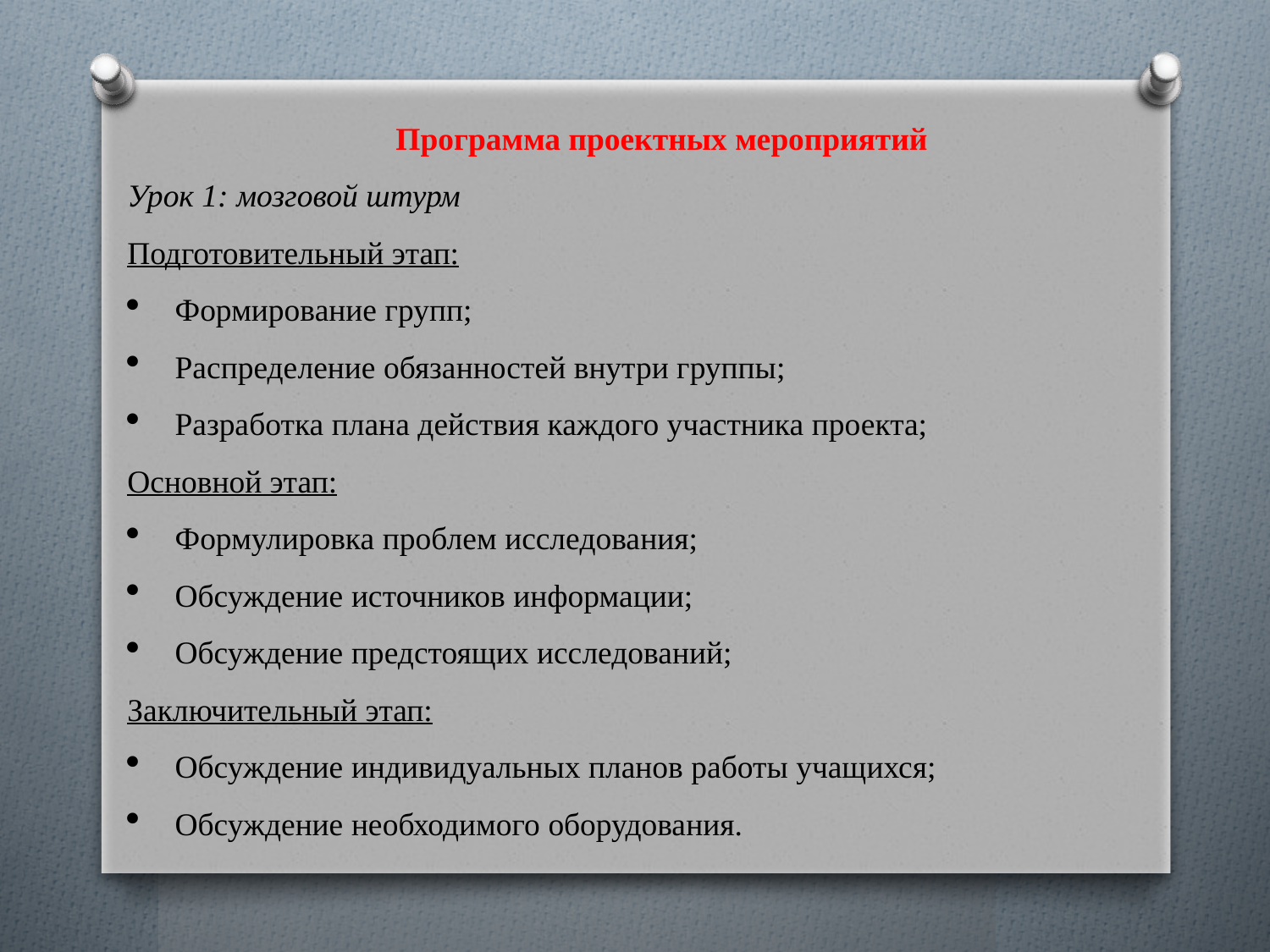

Программа проектных мероприятий
Урок 1: мозговой штурм
Подготовительный этап:
Формирование групп;
Распределение обязанностей внутри группы;
Разработка плана действия каждого участника проекта;
Основной этап:
Формулировка проблем исследования;
Обсуждение источников информации;
Обсуждение предстоящих исследований;
Заключительный этап:
Обсуждение индивидуальных планов работы учащихся;
Обсуждение необходимого оборудования.